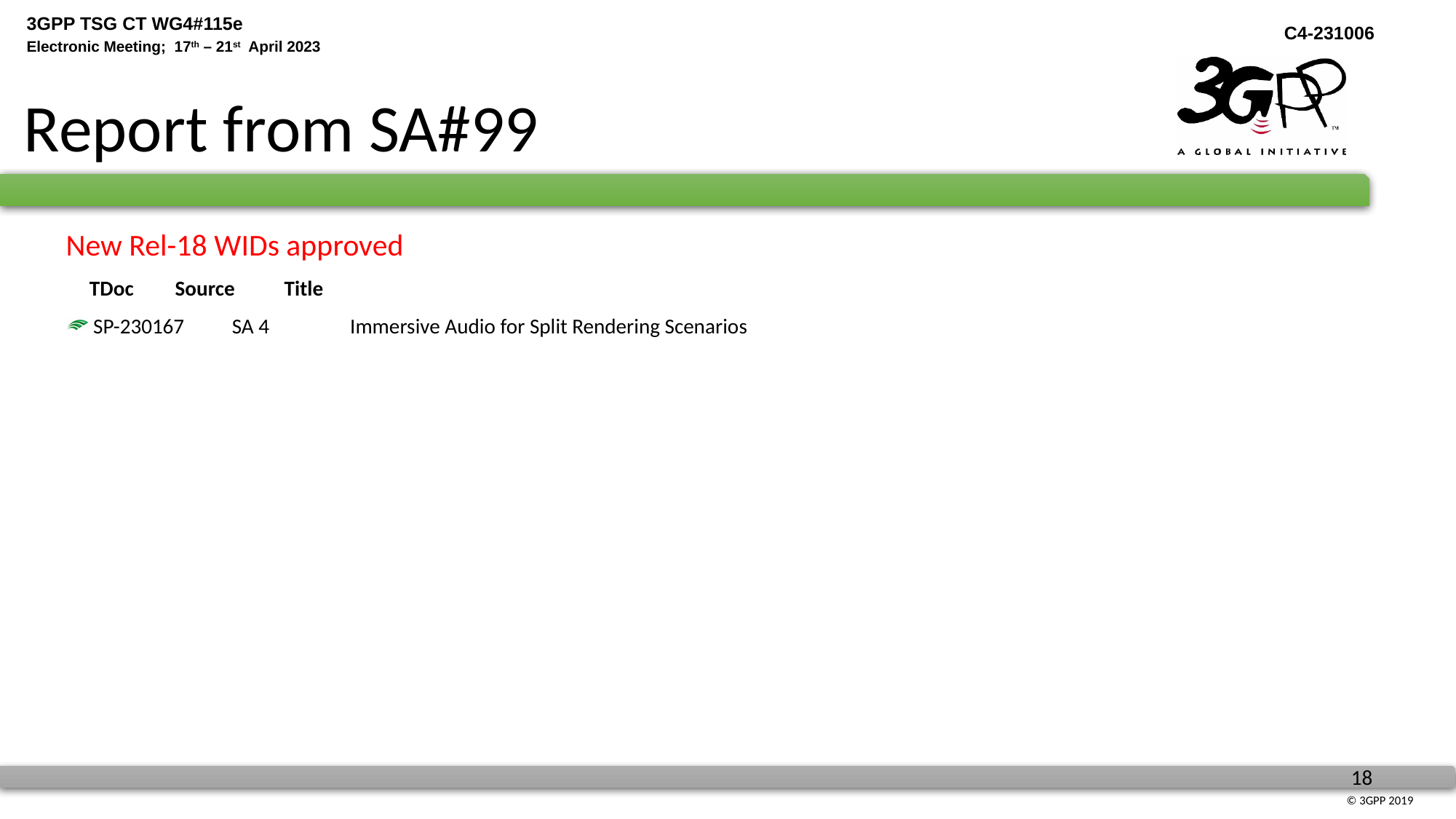

# Report from SA#99
New Rel-18 WIDs approved
     TDoc	Source	Title
SP-230167	SA 4	Immersive Audio for Split Rendering Scenarios